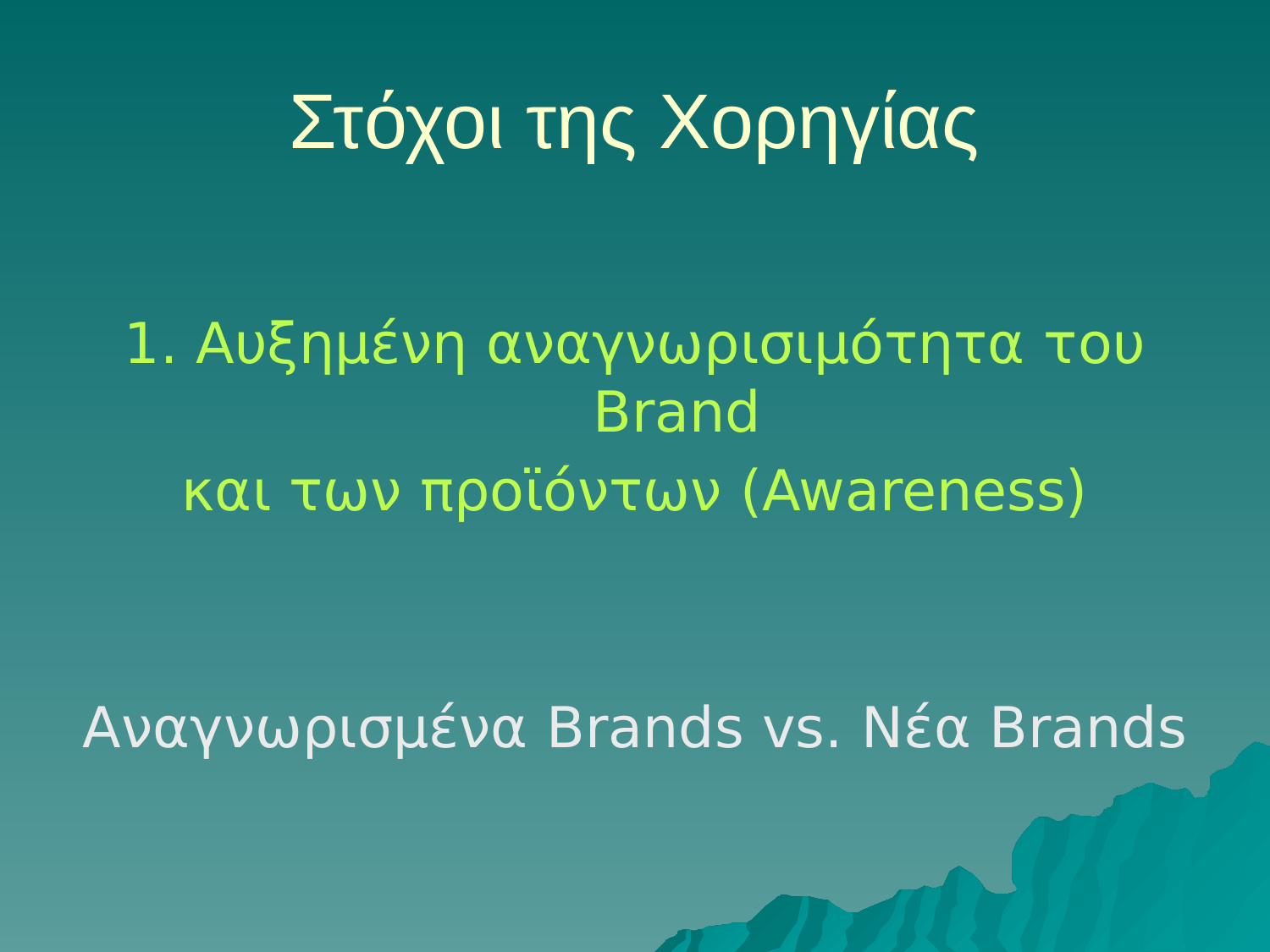

# Στόχοι της Χορηγίας

1. Αυξημένη αναγνωρισιμότητα τoυ Brand
και των προϊόντων (Awareness)

Αναγνωρισμένα Brands vs. Νέα Brands